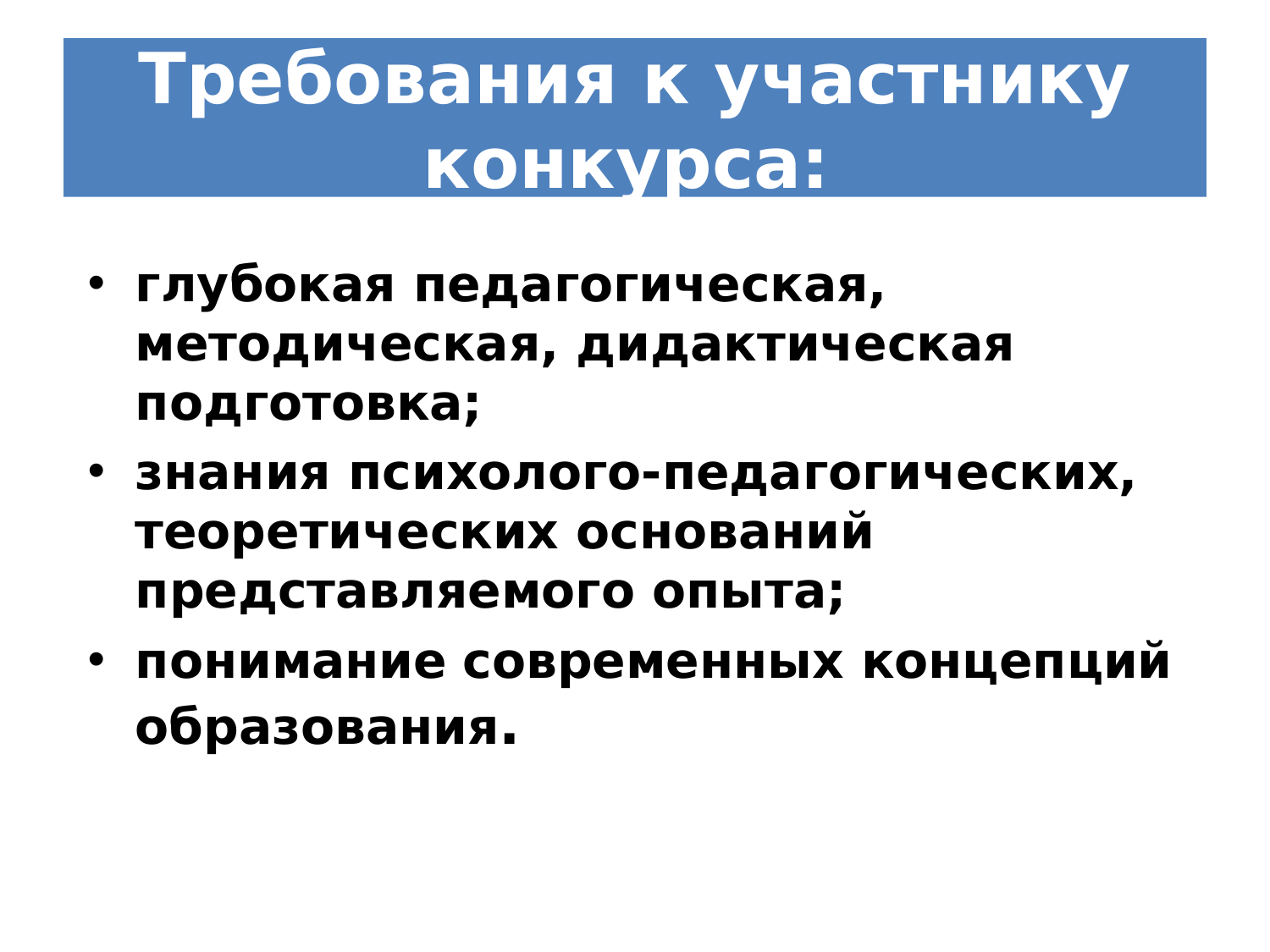

# Требования к участнику конкурса:
глубокая педагогическая, методическая, дидактическая подготовка;
знания психолого-педагогических, теоретических оснований представляемого опыта;
понимание современных концепций образования.